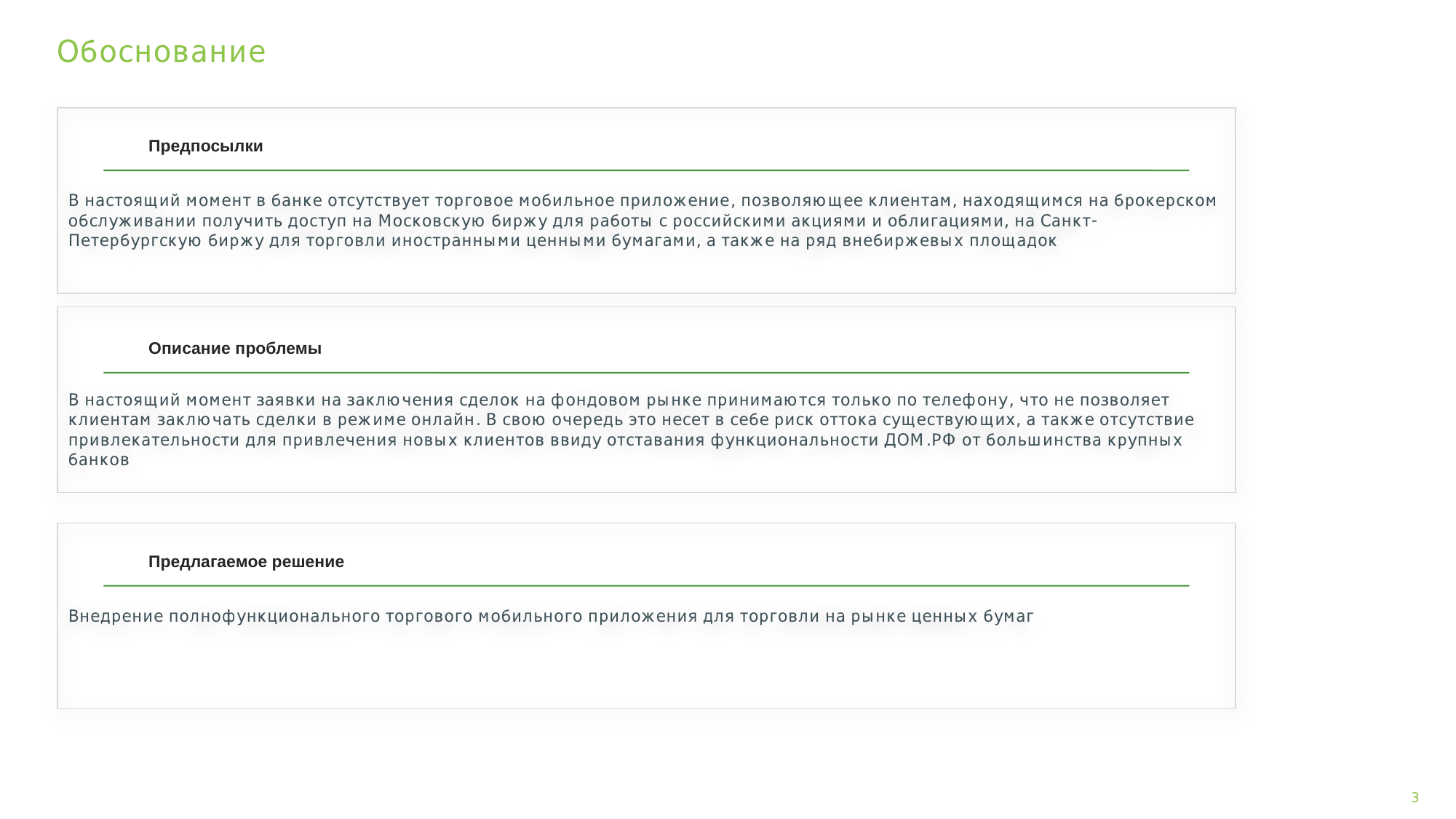

# Обоснование

В настоящий момент в банке отсутствует торговое мобильное приложение, позволяющее клиентам, находящимся на брокерском обслуживании получить доступ на Московскую биржу для работы с российскими акциями и облигациями, на Санкт-Петербургскую биржу для торговли иностранными ценными бумагами, а также на ряд внебиржевых площадок
Предпосылки

В настоящий момент заявки на заключения сделок на фондовом рынке принимаются только по телефону, что не позволяет клиентам заключать сделки в режиме онлайн. В свою очередь это несет в себе риск оттока существующих, а также отсутствие привлекательности для привлечения новых клиентов ввиду отставания функциональности ДОМ.РФ от большинства крупных банков
Описание проблемы

Внедрение полнофункционального торгового мобильного приложения для торговли на рынке ценных бумаг
Предлагаемое решение